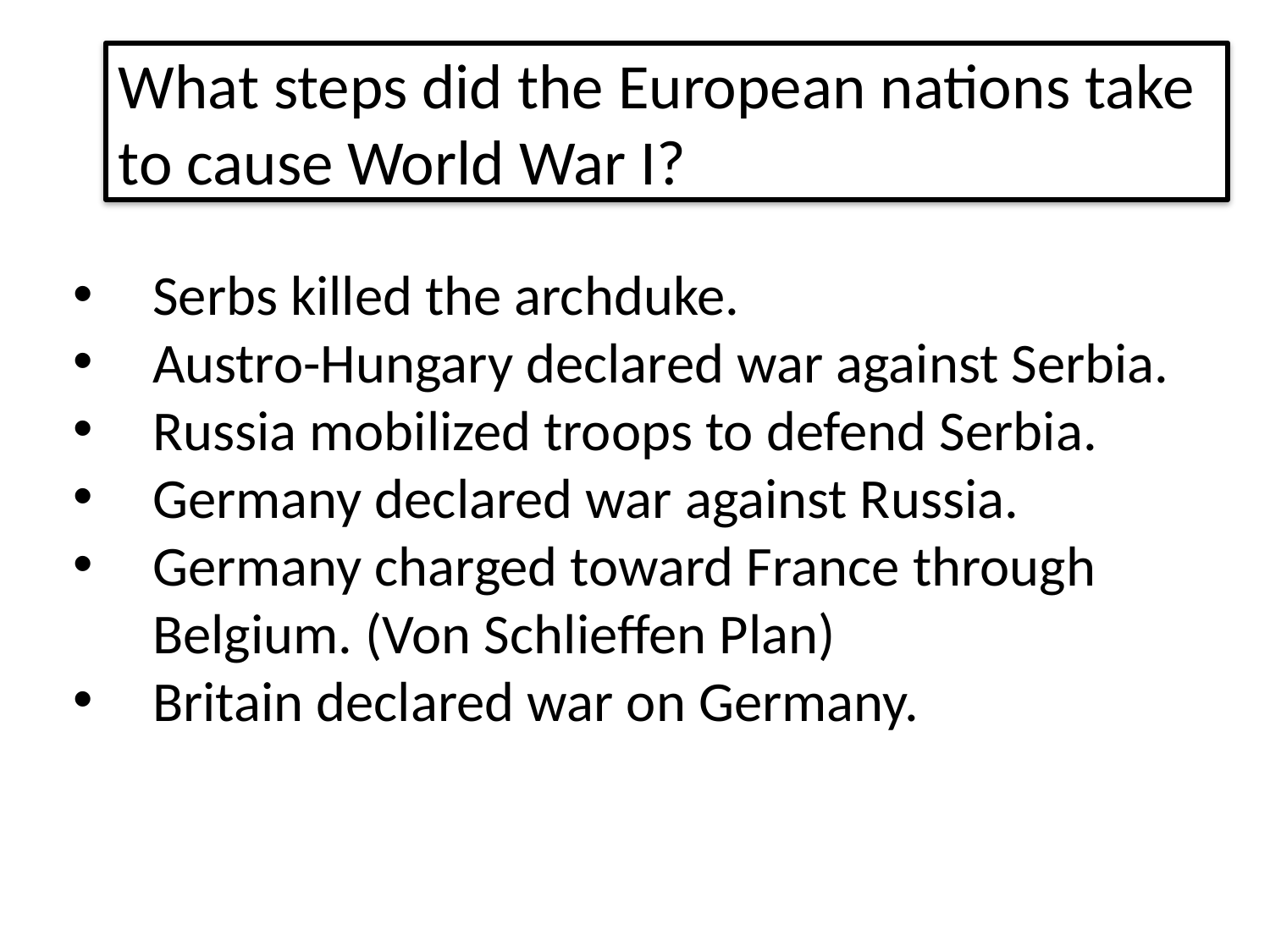

What steps did the European nations take to cause World War I?
Serbs killed the archduke.
Austro-Hungary declared war against Serbia.
Russia mobilized troops to defend Serbia.
Germany declared war against Russia.
Germany charged toward France through Belgium. (Von Schlieffen Plan)
Britain declared war on Germany.